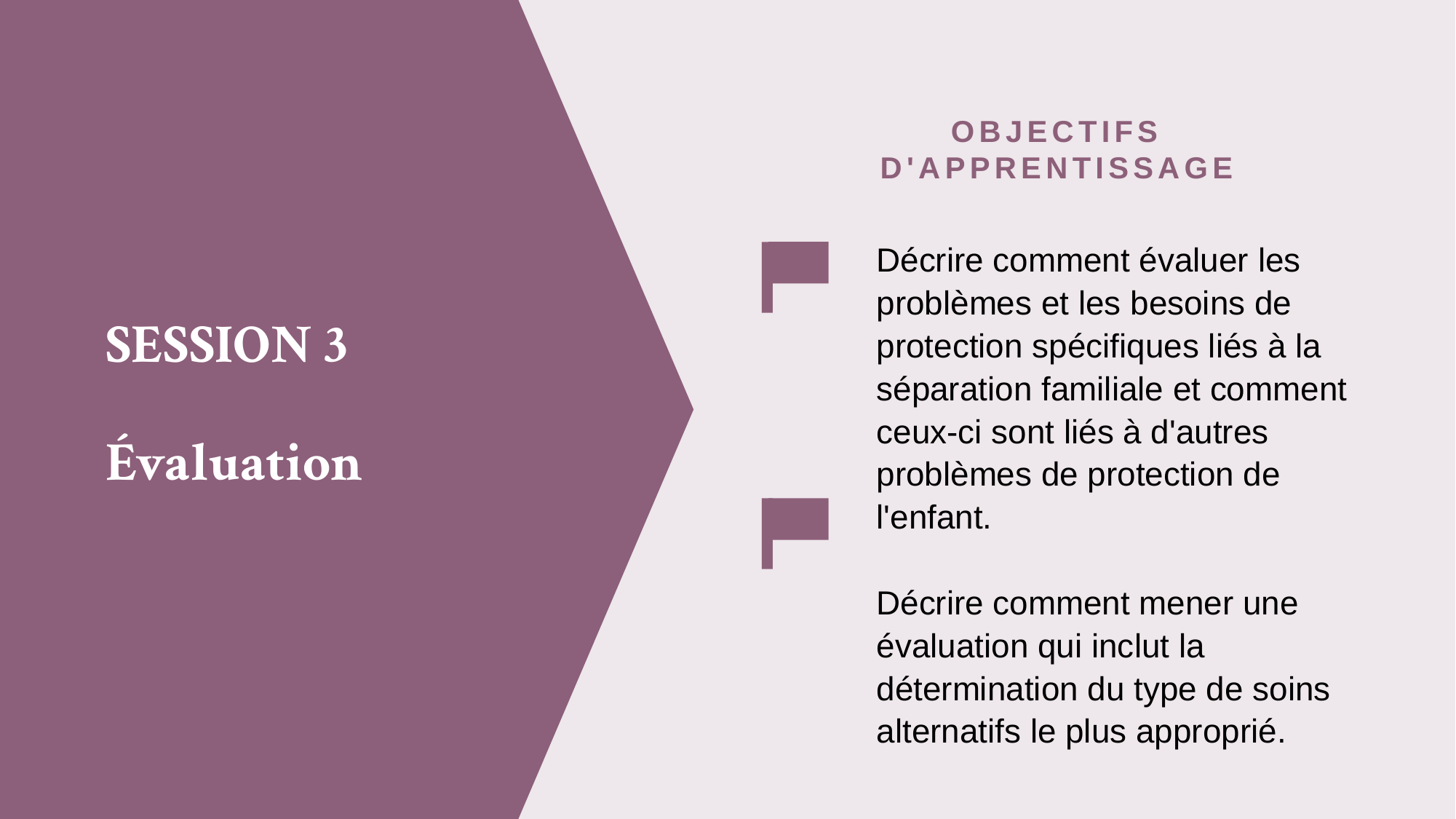

OBJECTIFS D'APPRENTISSAGE
Décrire comment évaluer les problèmes et les besoins de protection spécifiques liés à la séparation familiale et comment ceux-ci sont liés à d'autres problèmes de protection de l'enfant.

Décrire comment mener une évaluation qui inclut la détermination du type de soins alternatifs le plus approprié.

# SESSION 3 Évaluation